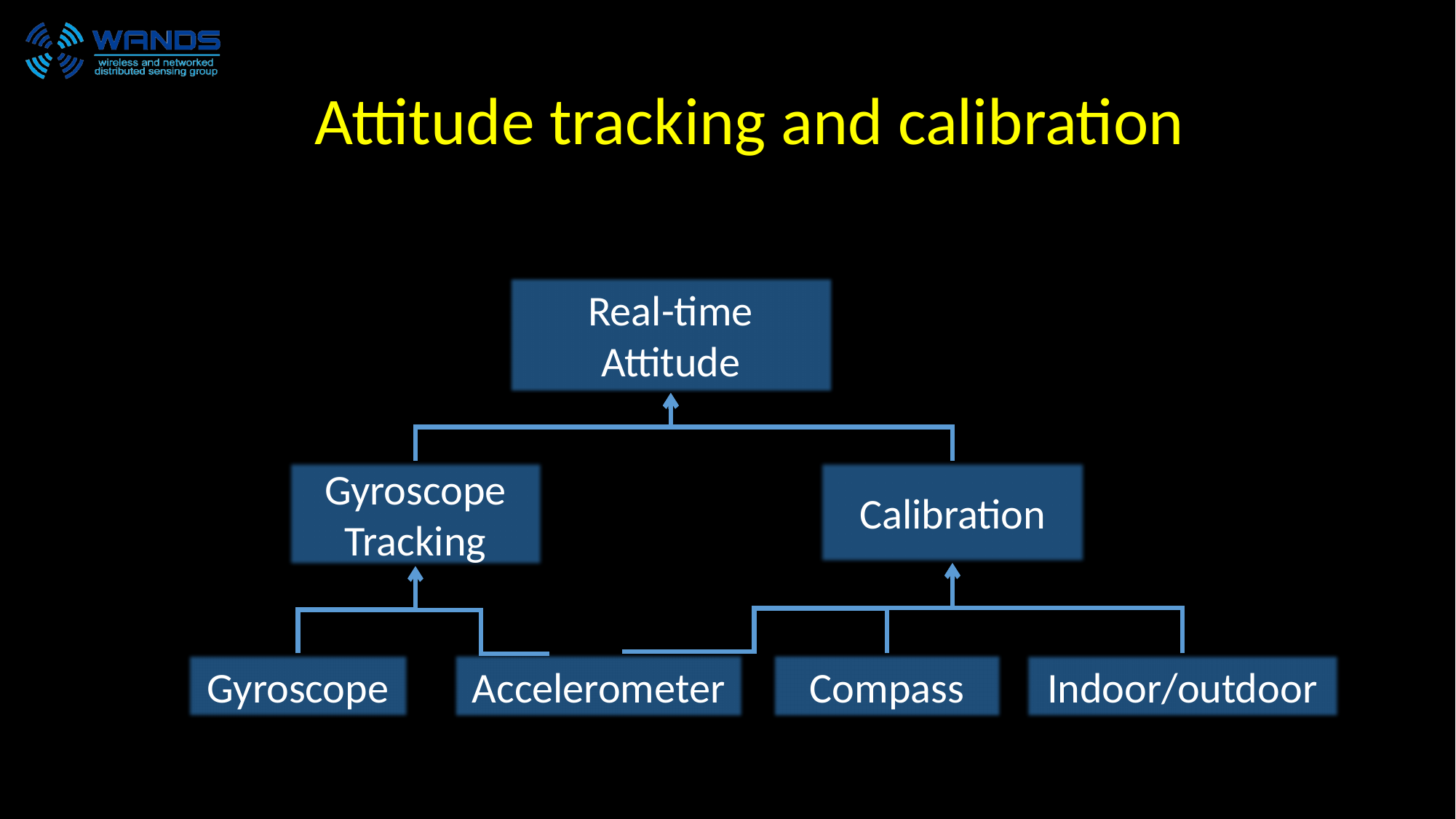

# Attitude tracking and calibration
Real-time Attitude
Gyroscope Tracking
Calibration
Gyroscope
Accelerometer
Compass
Indoor/outdoor